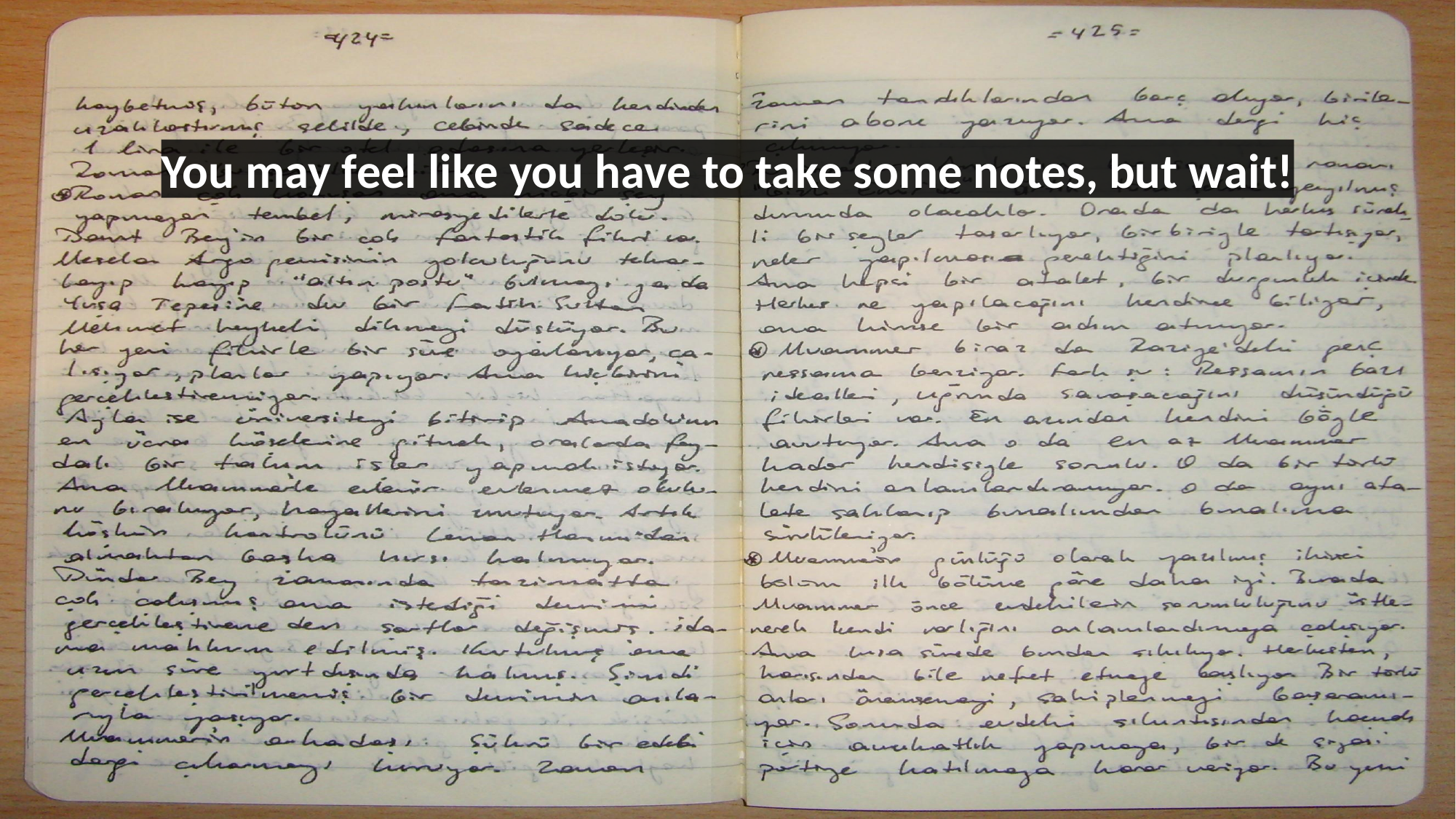

You may feel like you have to take some notes, but wait!